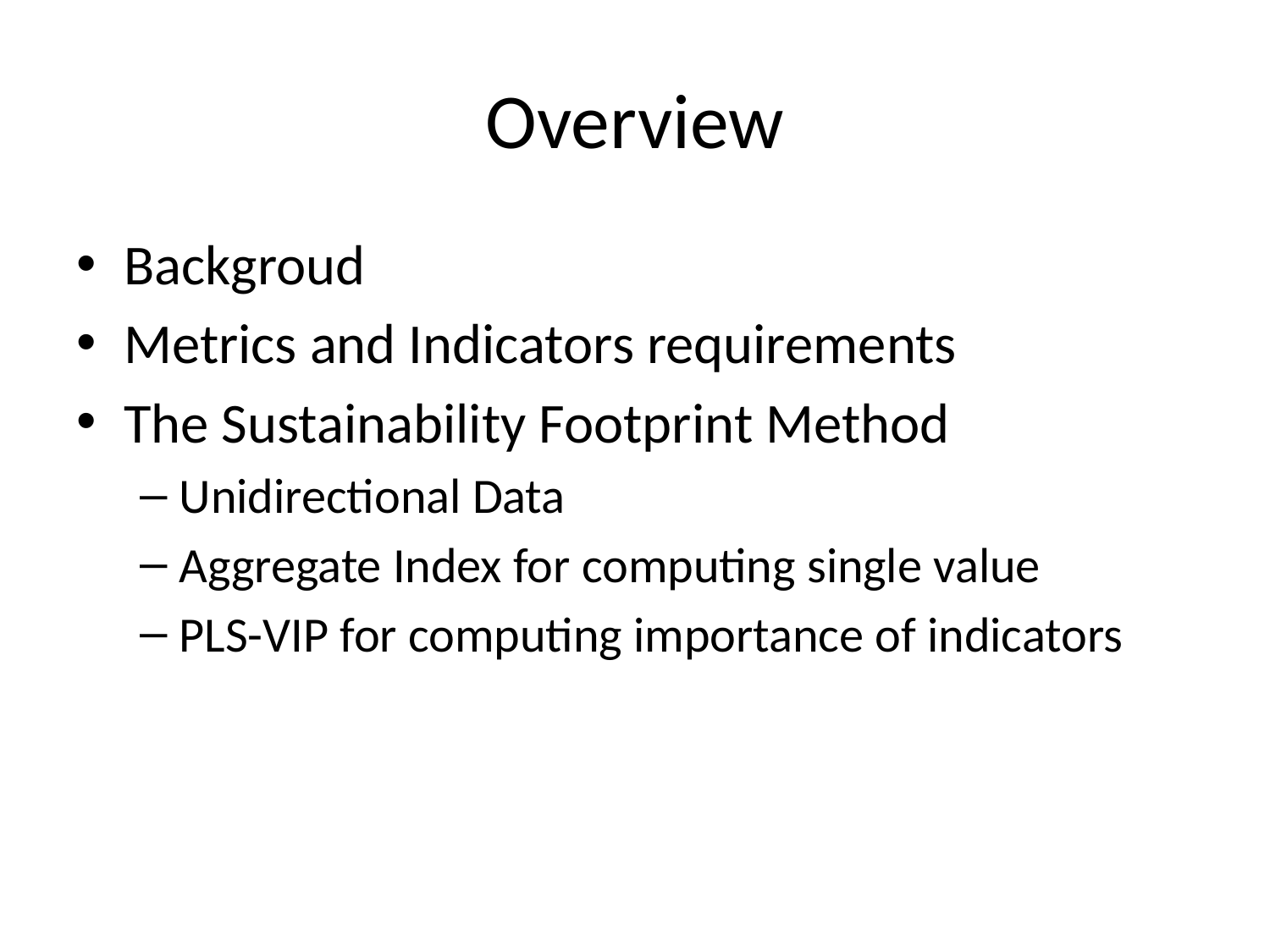

# Overview
Backgroud
Metrics and Indicators requirements
The Sustainability Footprint Method
Unidirectional Data
Aggregate Index for computing single value
PLS-VIP for computing importance of indicators